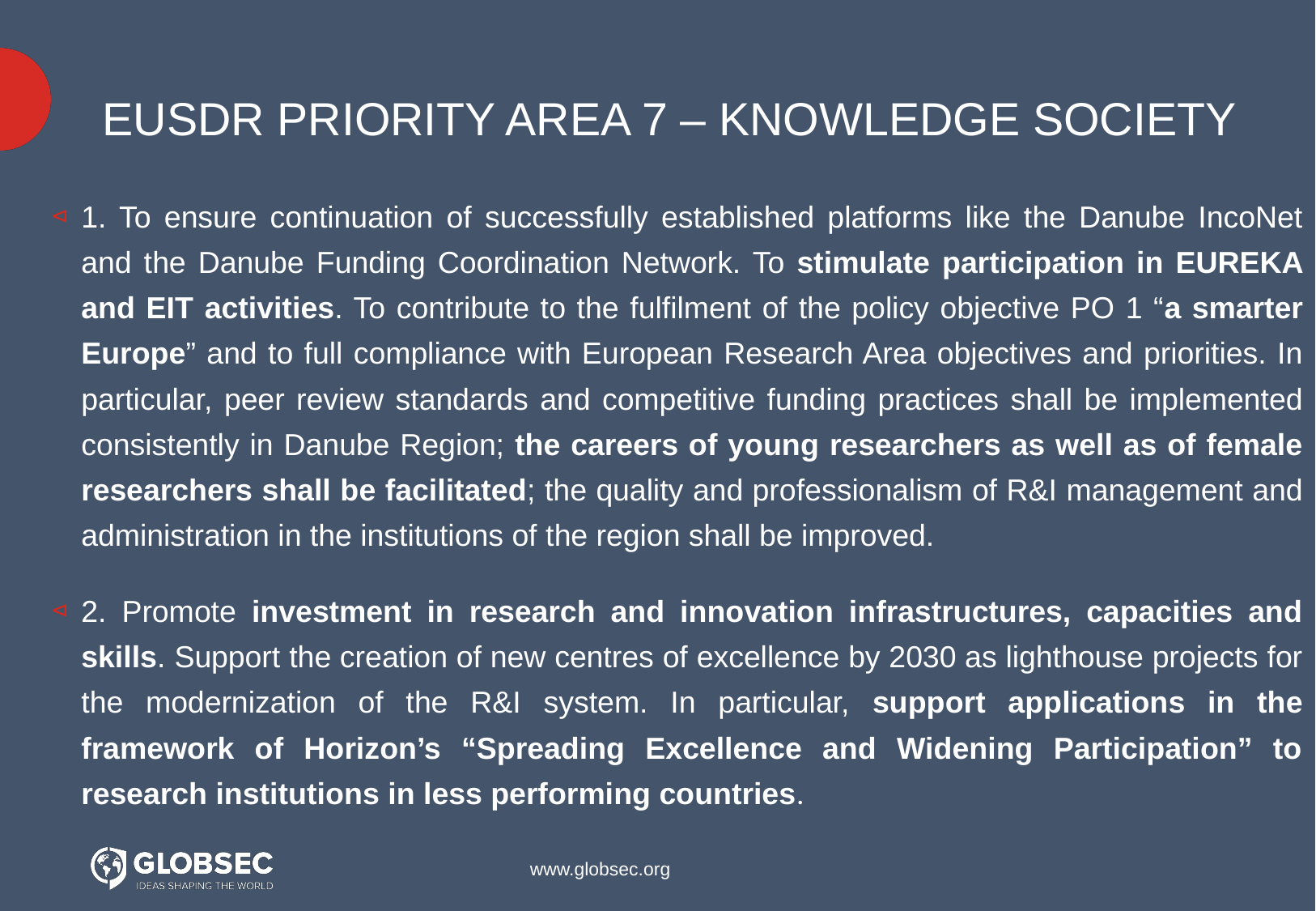

# EUSDR PRIORITY AREA 7 – KNOWLEDGE SOCIETY
1. To ensure continuation of successfully established platforms like the Danube IncoNet and the Danube Funding Coordination Network. To stimulate participation in EUREKA and EIT activities. To contribute to the fulfilment of the policy objective PO 1 “a smarter Europe” and to full compliance with European Research Area objectives and priorities. In particular, peer review standards and competitive funding practices shall be implemented consistently in Danube Region; the careers of young researchers as well as of female researchers shall be facilitated; the quality and professionalism of R&I management and administration in the institutions of the region shall be improved.
2. Promote investment in research and innovation infrastructures, capacities and skills. Support the creation of new centres of excellence by 2030 as lighthouse projects for the modernization of the R&I system. In particular, support applications in the framework of Horizon’s “Spreading Excellence and Widening Participation” to research institutions in less performing countries.

www.globsec.org